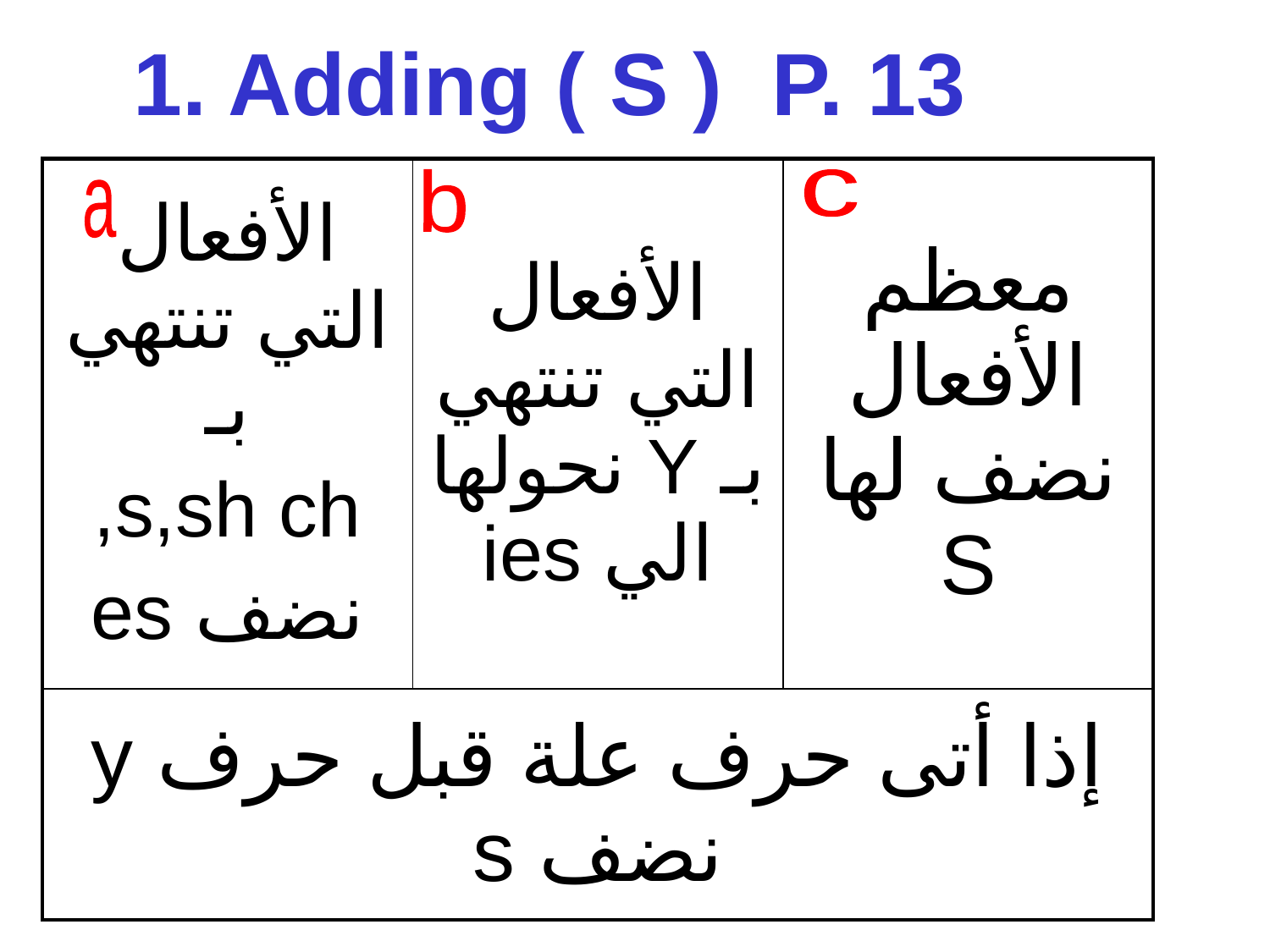

1. Adding ( S )  P. 13
| الأفعال التي تنتهي بـ s,sh ch, نضف es | الأفعال التي تنتهي بـ Y نحولها الي ies | معظم الأفعال نضف لها S |
| --- | --- | --- |
| إذا أتى حرف علة قبل حرف y نضف s |  |  |
b
c
a